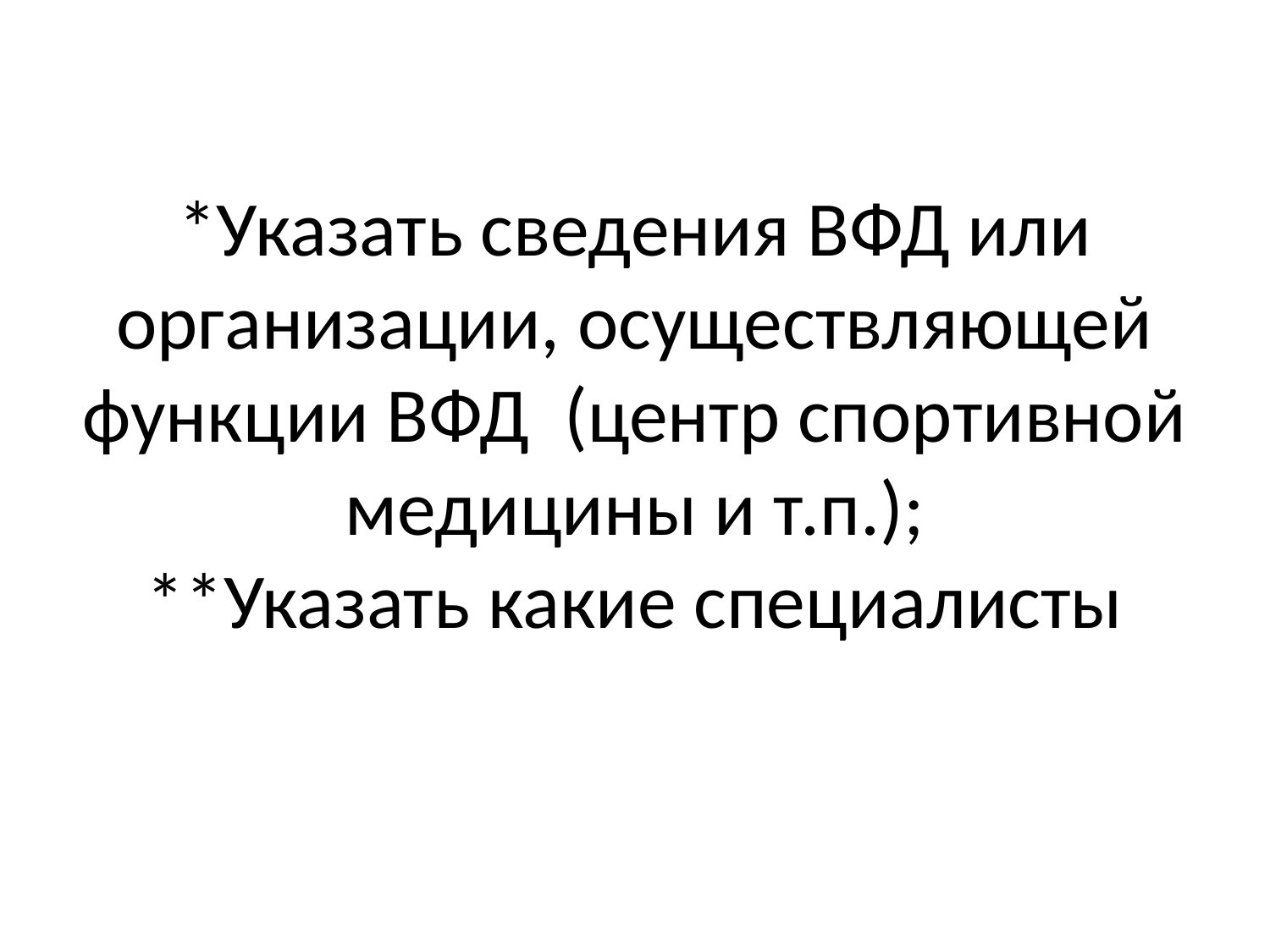

# *Указать сведения ВФД или организации, осуществляющей функции ВФД  (центр спортивной медицины и т.п.); **Указать какие специалисты